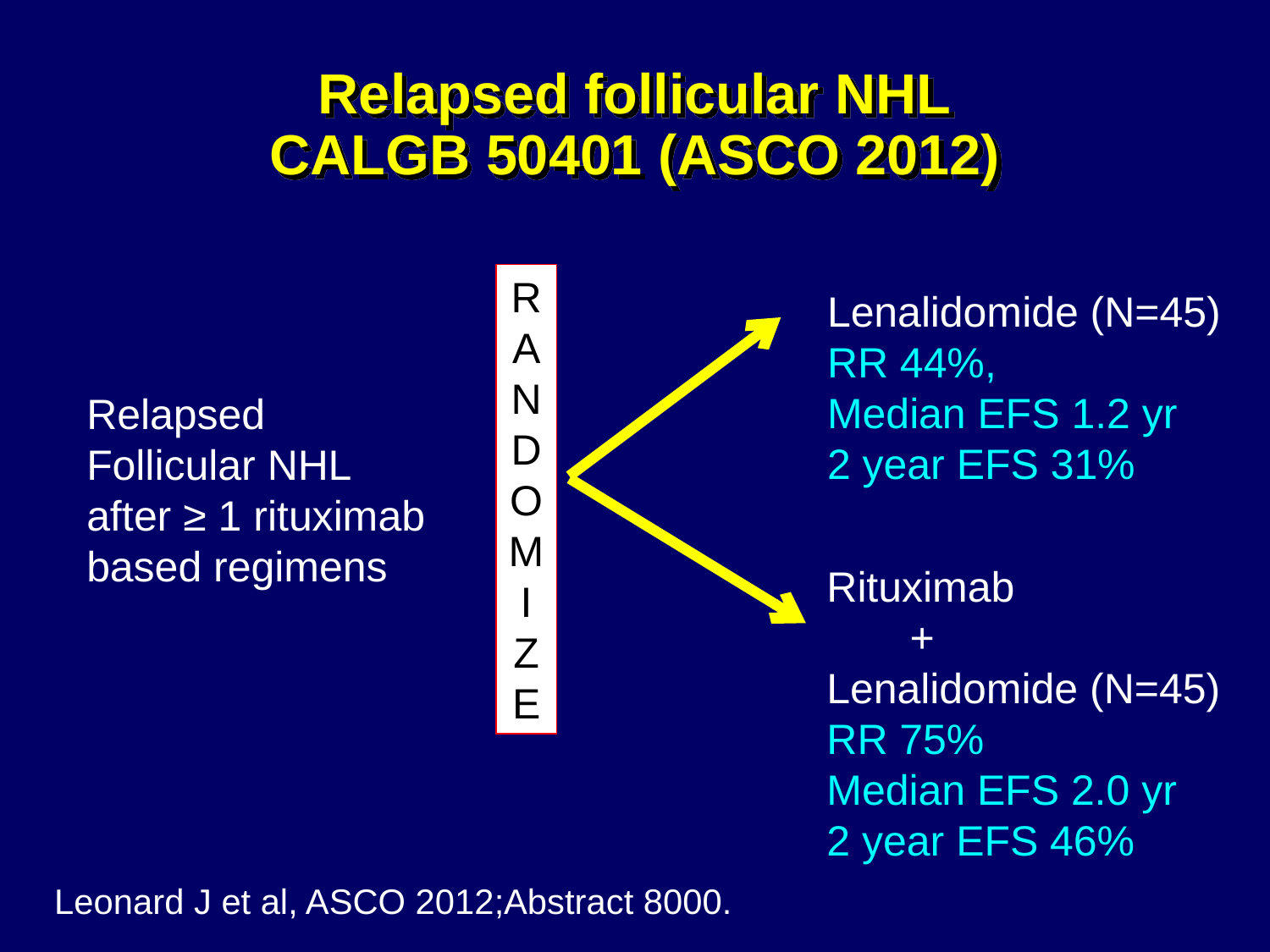

# Relapsed follicular NHL CALGB 50401 (ASCO 2012)
R
A
N
D
O
M
I
Z
E
Lenalidomide (N=45)
RR 44%,
Median EFS 1.2 yr
2 year EFS 31%

Relapsed
Follicular NHL
after ≥ 1 rituximab
based regimens

Rituximab
       +
Lenalidomide (N=45)
RR 75%
Median EFS 2.0 yr
2 year EFS 46%
Leonard J et al, ASCO 2012;Abstract 8000.